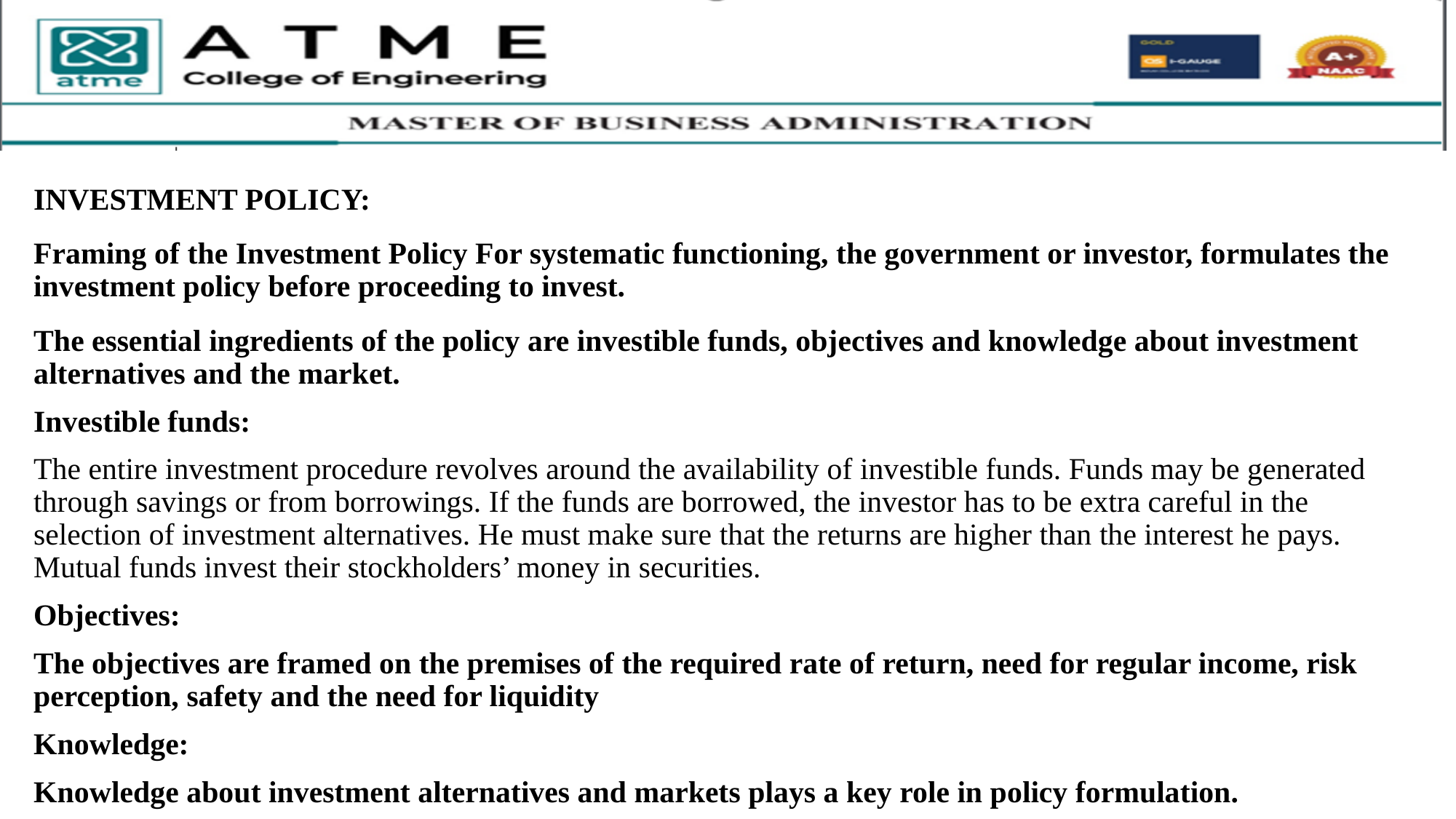

INVESTMENT POLICY:
Framing of the Investment Policy For systematic functioning, the government or investor, formulates the investment policy before proceeding to invest.
The essential ingredients of the policy are investible funds, objectives and knowledge about investment alternatives and the market.
Investible funds:
The entire investment procedure revolves around the availability of investible funds. Funds may be generated through savings or from borrowings. If the funds are borrowed, the investor has to be extra careful in the selection of investment alternatives. He must make sure that the returns are higher than the interest he pays. Mutual funds invest their stockholders’ money in securities.
Objectives:
The objectives are framed on the premises of the required rate of return, need for regular income, risk perception, safety and the need for liquidity
Knowledge:
Knowledge about investment alternatives and markets plays a key role in policy formulation.